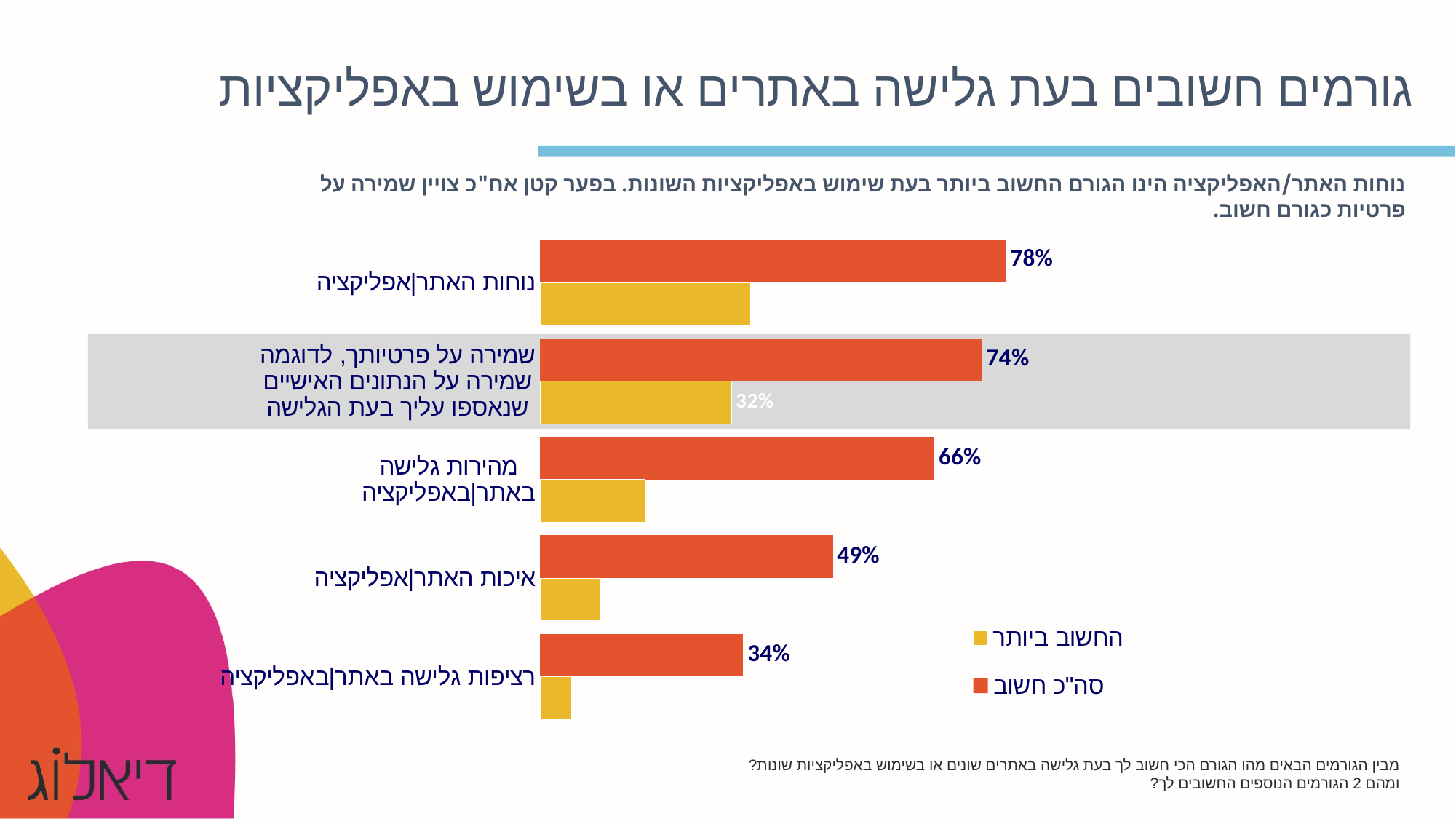

# גורמים חשובים בעת גלישה באתרים או בשימוש באפליקציות
נוחות האתר/האפליקציה הינו הגורם החשוב ביותר בעת שימוש באפליקציות השונות. בפער קטן אח"כ צויין שמירה על פרטיות כגורם חשוב.

### Chart

| Category | סה"כ חשוב | החשוב ביותר |
|---|---|---|
| נוחות האתר|אפליקציה | 0.78 | 0.35243649798765986 |
| שמירה על פרטיותך, לדוגמה שמירה על הנתונים האישיים שנאספו עליך בעת הגלישה | 0.74 | 0.3199877831676216 |
| מהירות גלישה באתר|באפליקציה | 0.66 | 0.17552358515096547 |
| איכות האתר|אפליקציה | 0.49 | 0.09943607030999599 |
| רציפות גלישה באתר|באפליקציה | 0.34 | 0.05261606338375579 |
מבין הגורמים הבאים מהו הגורם הכי חשוב לך בעת גלישה באתרים שונים או בשימוש באפליקציות שונות?
ומהם 2 הגורמים הנוספים החשובים לך?